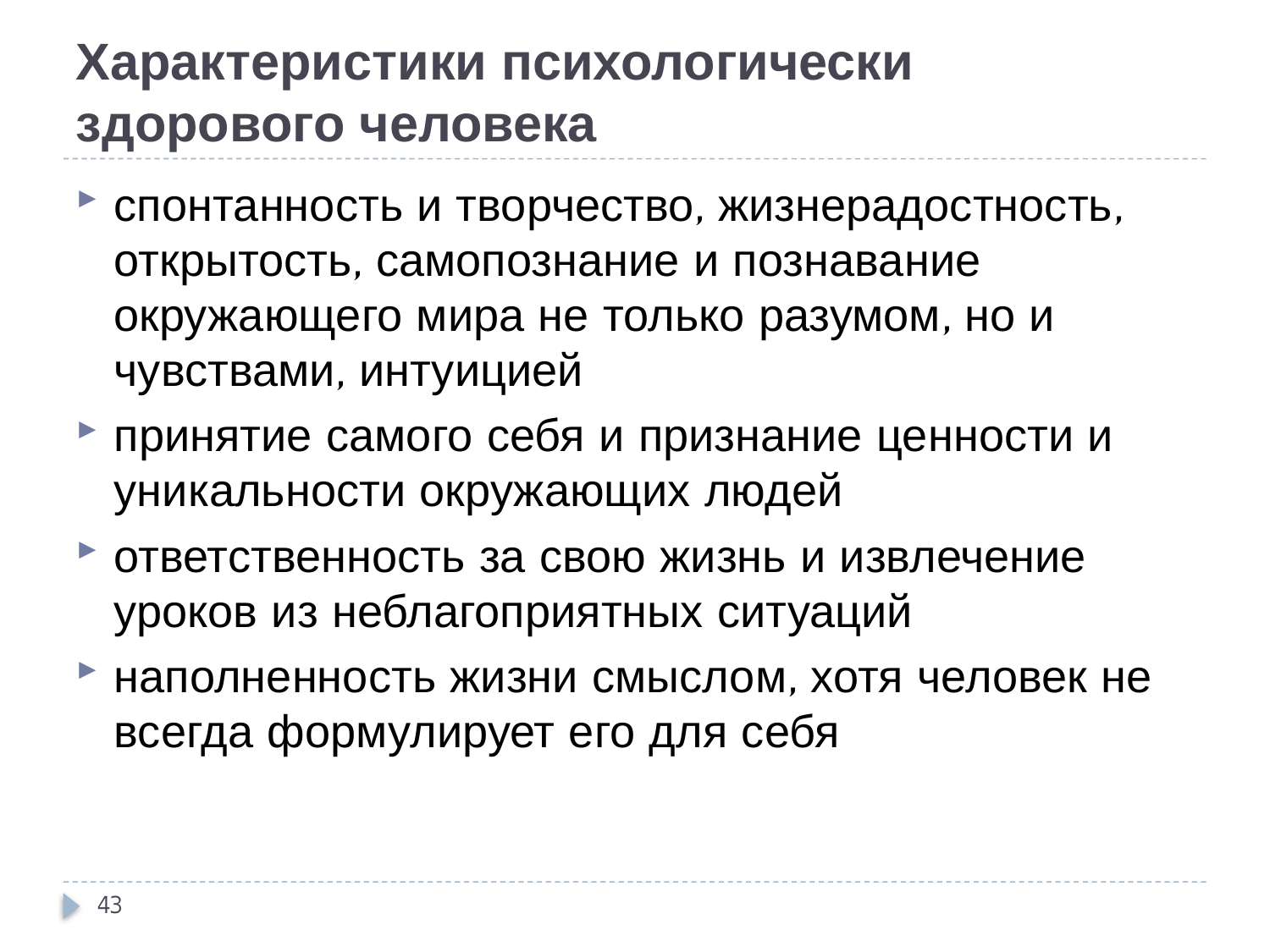

# Характеристики психологически здорового человека
спонтанность и творчество, жизнерадостность, открытость, самопознание и познавание окружающего мира не только разумом, но и чувствами, интуицией
принятие самого себя и признание ценности и уникальности окружающих людей
ответственность за свою жизнь и извлечение уроков из неблагоприятных ситуаций
наполненность жизни смыслом, хотя человек не всегда формулирует его для себя
43